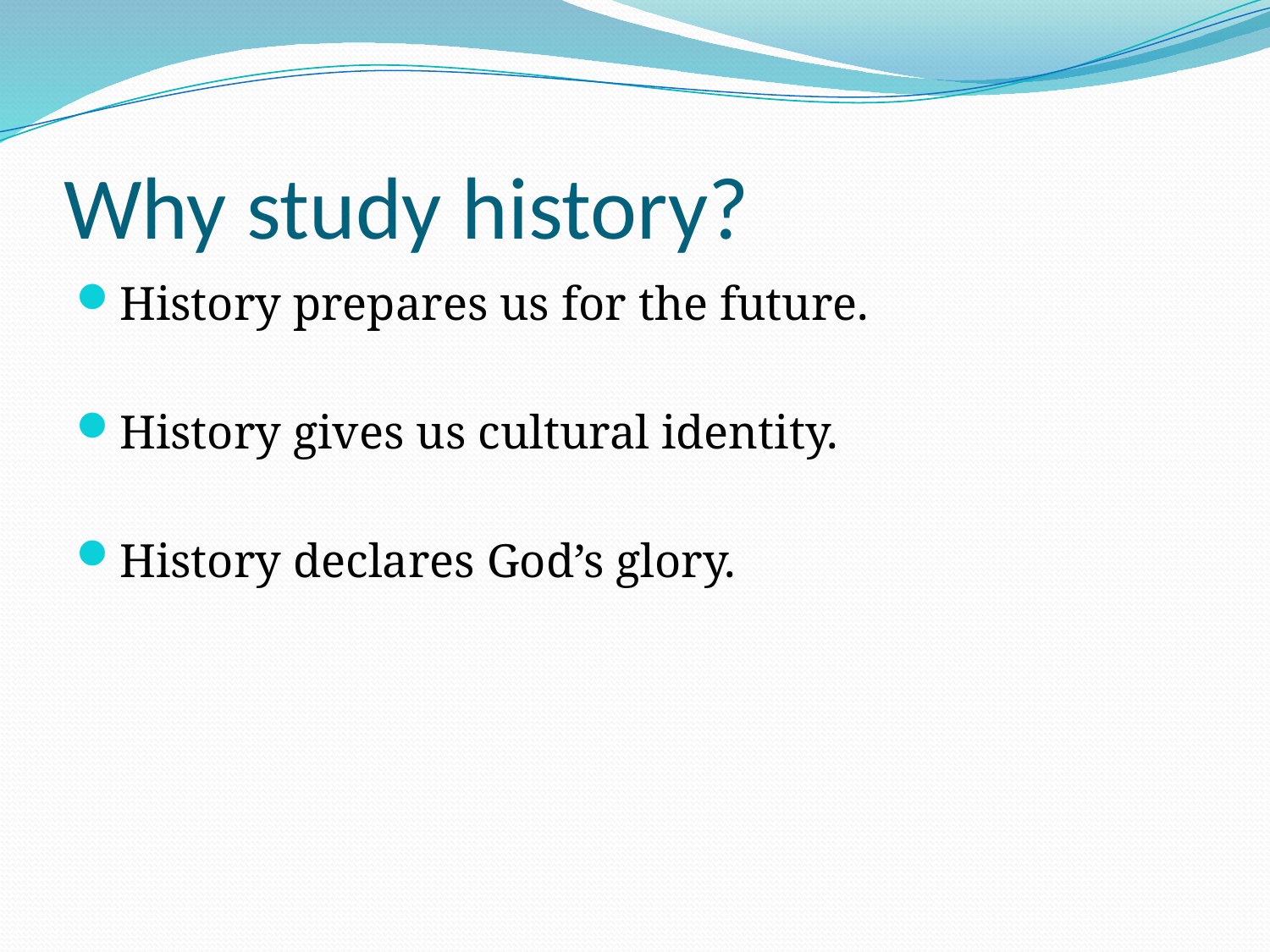

# Why study history?
History prepares us for the future.

History gives us cultural identity.

History declares God’s glory.